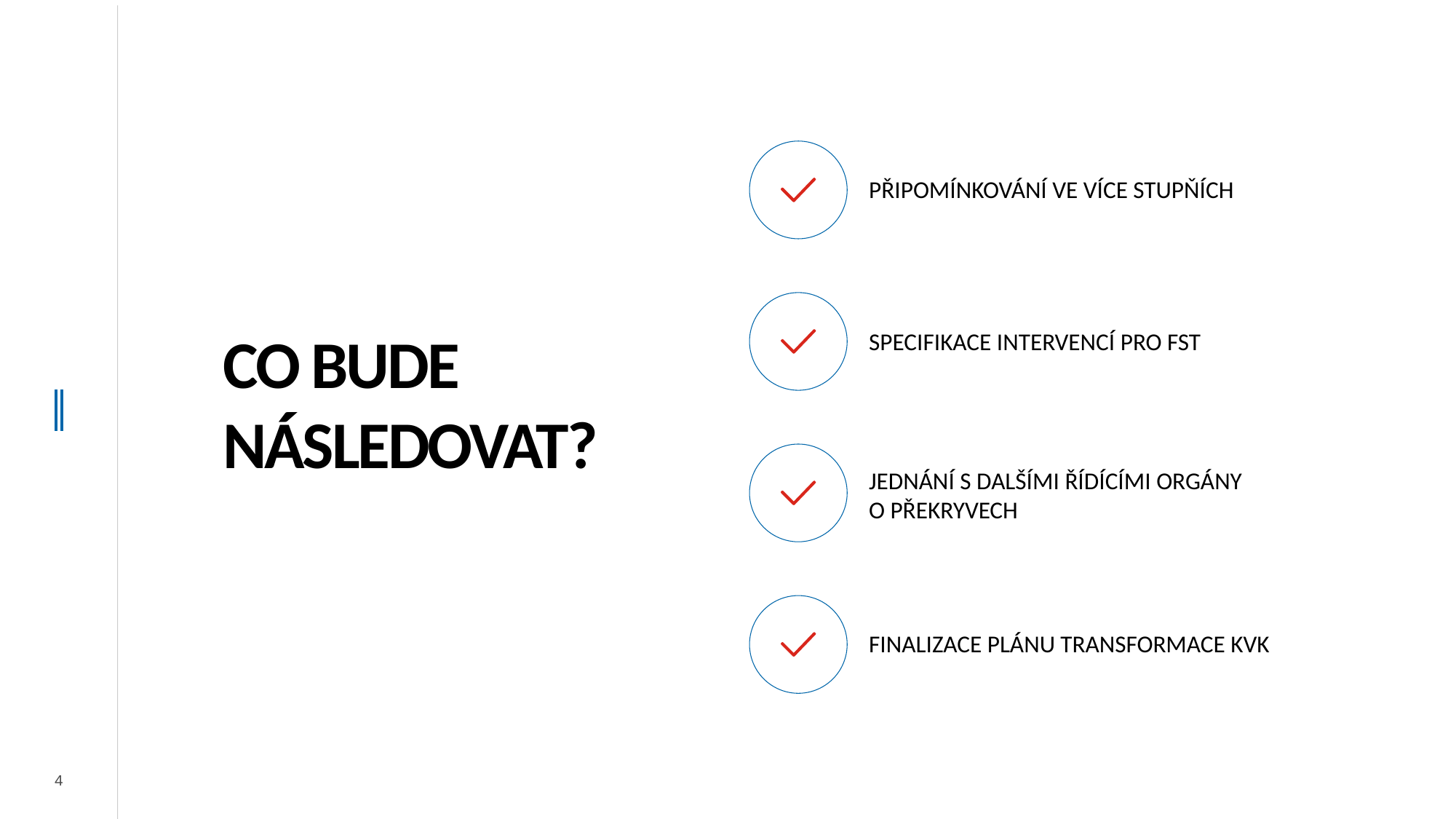

PŘIPOMÍNKOVÁNÍ VE VÍCE STUPŇÍCH

# CO BUDE NÁSLEDOVAT?
SPECIFIKACE INTERVENCÍ PRO FST

JEDNÁNÍ S DALŠÍMI ŘÍDÍCÍMI ORGÁNY O PŘEKRYVECH

FINALIZACE PLÁNU TRANSFORMACE KVK

4